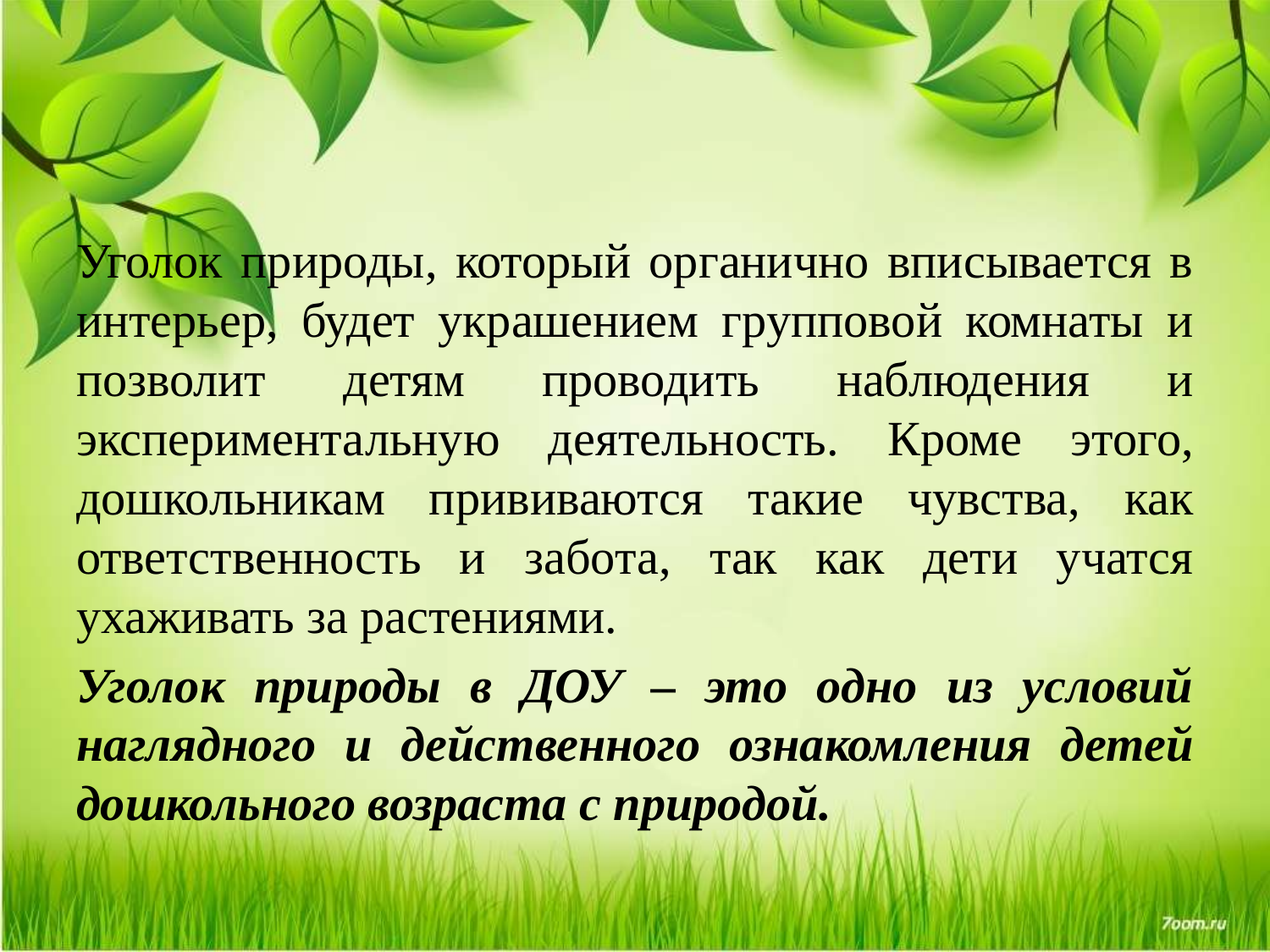

#
Уголок природы, который органично вписывается в интерьер, будет украшением групповой комнаты и позволит детям проводить наблюдения и экспериментальную деятельность. Кроме этого, дошкольникам прививаются такие чувства, как ответственность и забота, так как дети учатся ухаживать за растениями.
Уголок природы в ДОУ – это одно из условий наглядного и действенного ознакомления детей дошкольного возраста с природой.